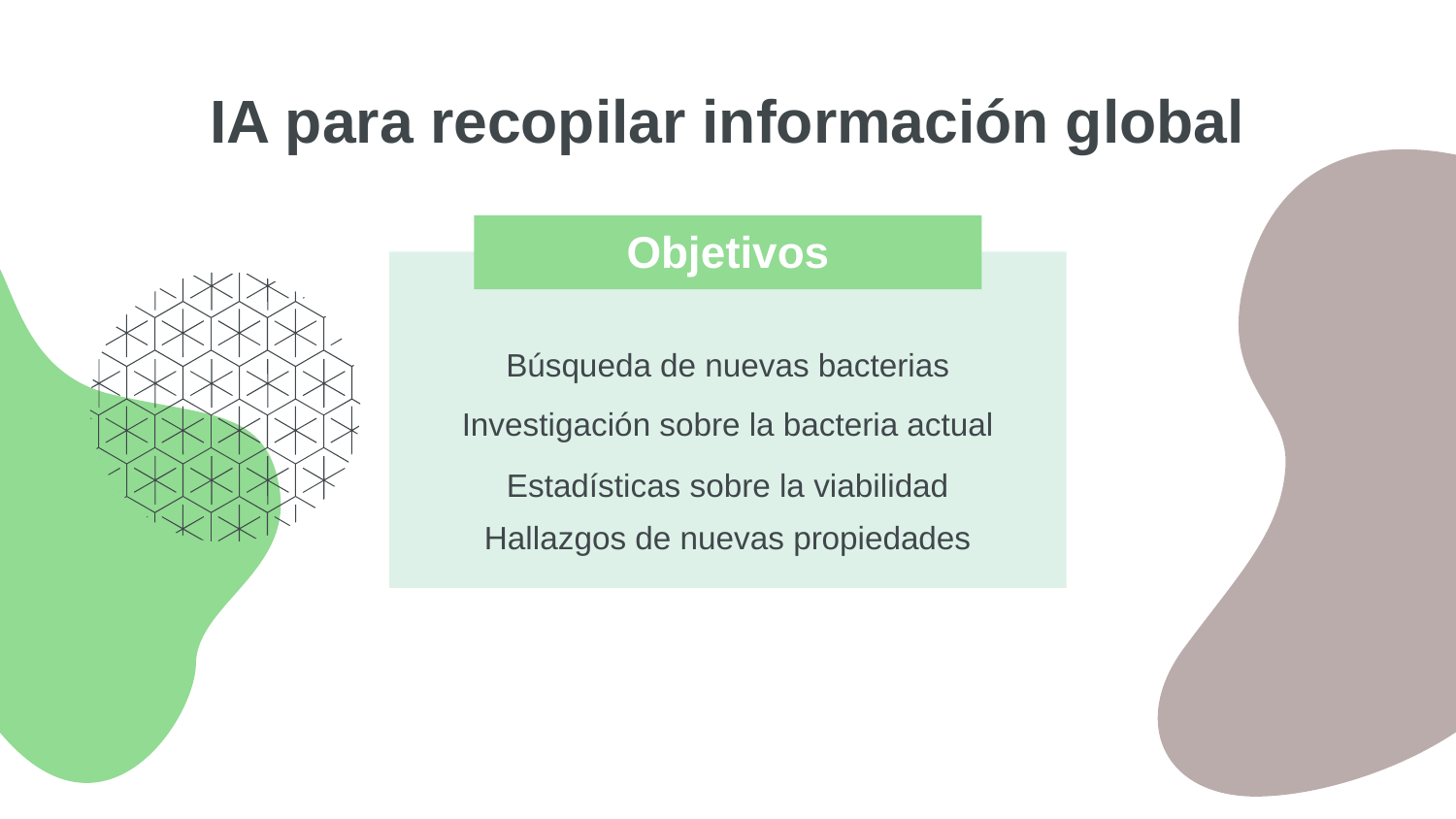

# IA para recopilar información global
Objetivos

Búsqueda de nuevas bacterias
Investigación sobre la bacteria actual
Estadísticas sobre la viabilidad
Hallazgos de nuevas propiedades